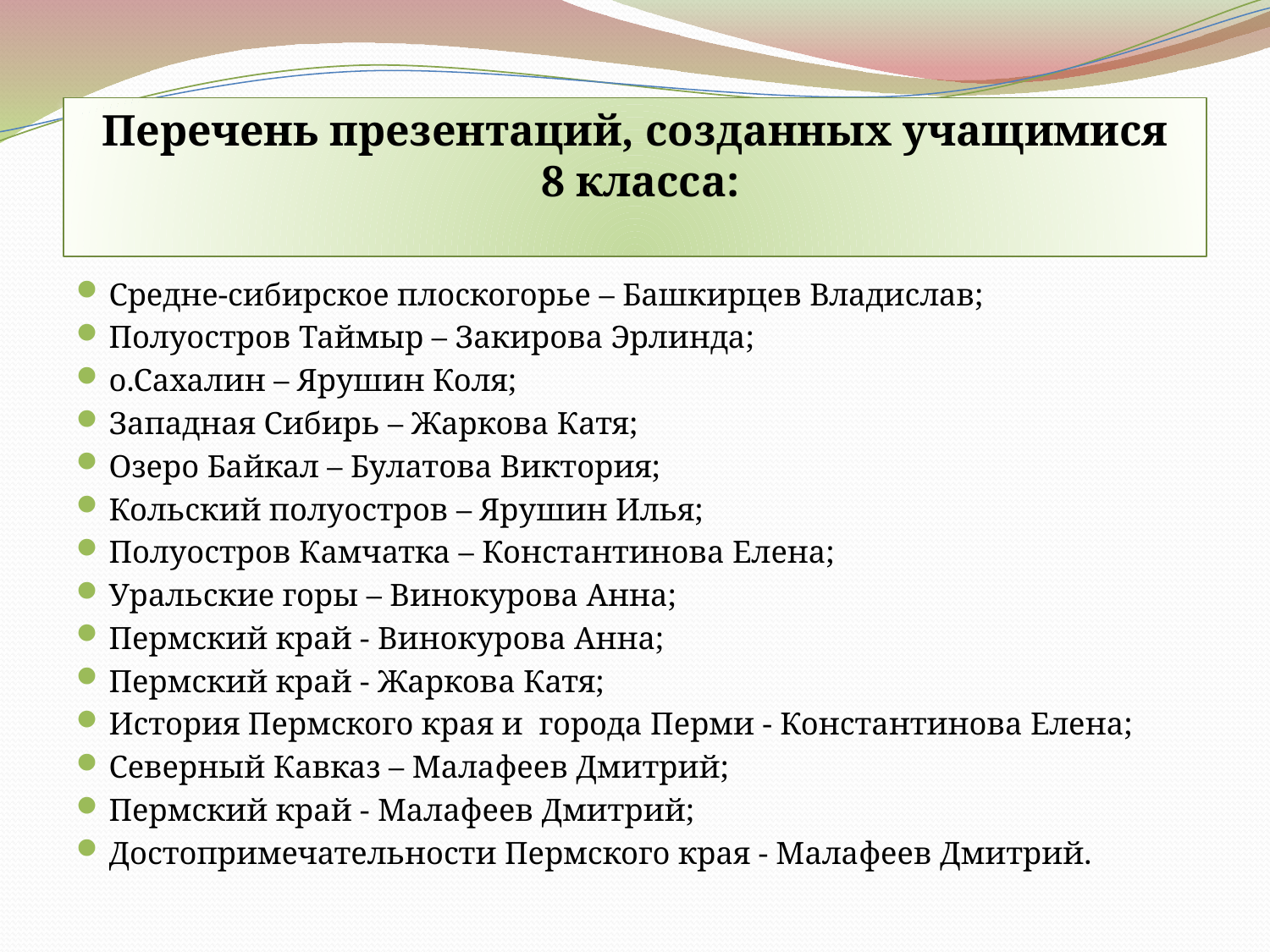

# Перечень презентаций, созданных учащимися 8 класса:
Средне-сибирское плоскогорье – Башкирцев Владислав;
Полуостров Таймыр – Закирова Эрлинда;
о.Сахалин – Ярушин Коля;
Западная Сибирь – Жаркова Катя;
Озеро Байкал – Булатова Виктория;
Кольский полуостров – Ярушин Илья;
Полуостров Камчатка – Константинова Елена;
Уральские горы – Винокурова Анна;
Пермский край - Винокурова Анна;
Пермский край - Жаркова Катя;
История Пермского края и  города Перми - Константинова Елена;
Северный Кавказ – Малафеев Дмитрий;
Пермский край - Малафеев Дмитрий;
Достопримечательности Пермского края - Малафеев Дмитрий.